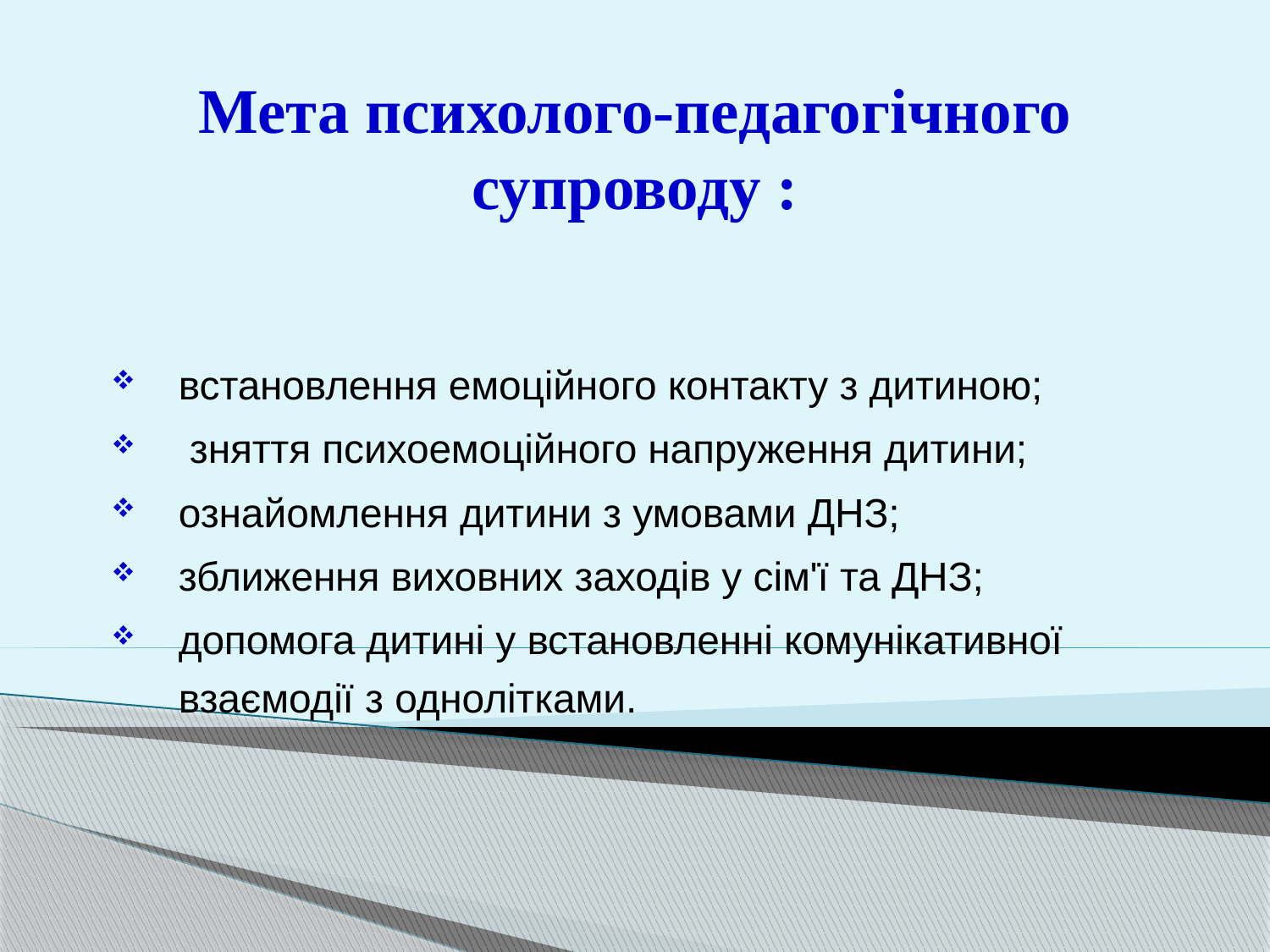

# Мета психолого-педагогічного супроводу :

встановлення емоційного контакту з дитиною;
 зняття психоемоційного напруження дитини;
ознайомлення дитини з умовами ДНЗ;
зближення виховних заходів у сім'ї та ДНЗ;
допомога дитині у встановленні комунікативної взаємодії з однолітками.